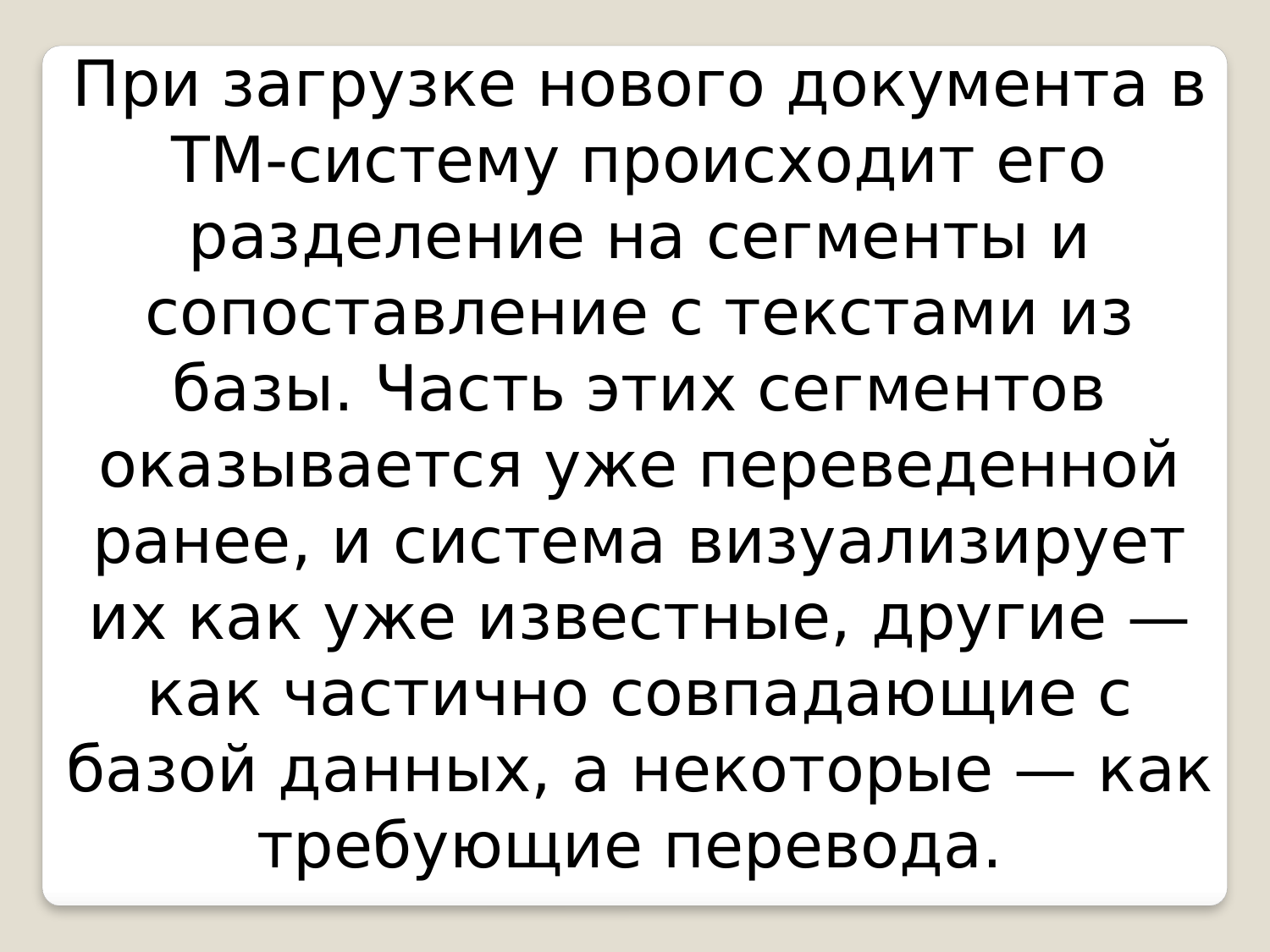

При загрузке нового документа в ТМ-систему происходит его разделение на сегменты и сопоставление с текстами из базы. Часть этих сегментов оказывается уже переведенной ранее, и система визуализирует их как уже известные, другие — как частично совпадающие с базой данных, а некоторые — как требующие перевода.